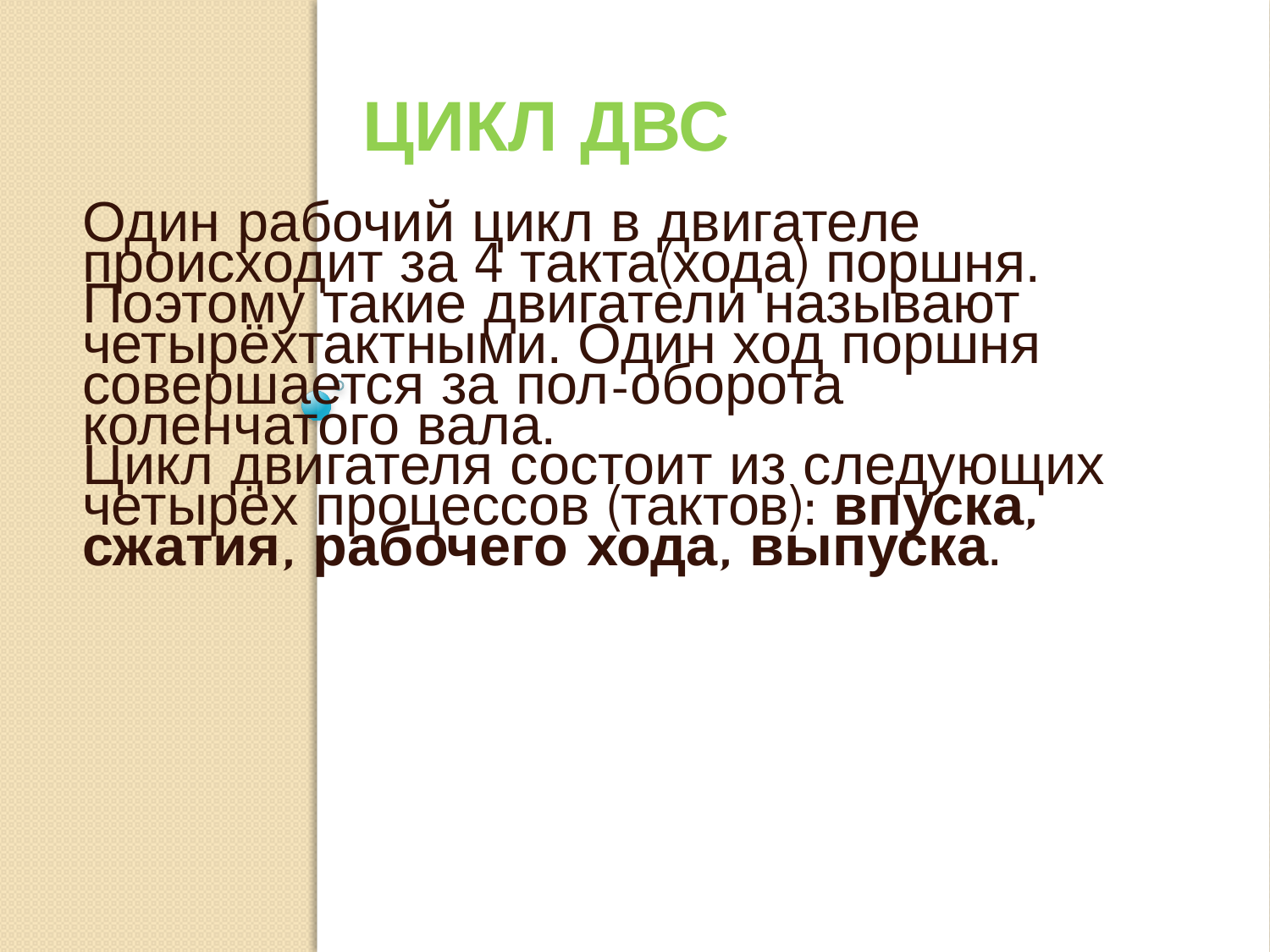

# Цикл ДВС
Один рабочий цикл в двигателе происходит за 4 такта(хода) поршня. Поэтому такие двигатели называют четырёхтактными. Один ход поршня совершается за пол-оборота коленчатого вала.
Цикл двигателя состоит из следующих четырёх процессов (тактов): впуска, сжатия, рабочего хода, выпуска.